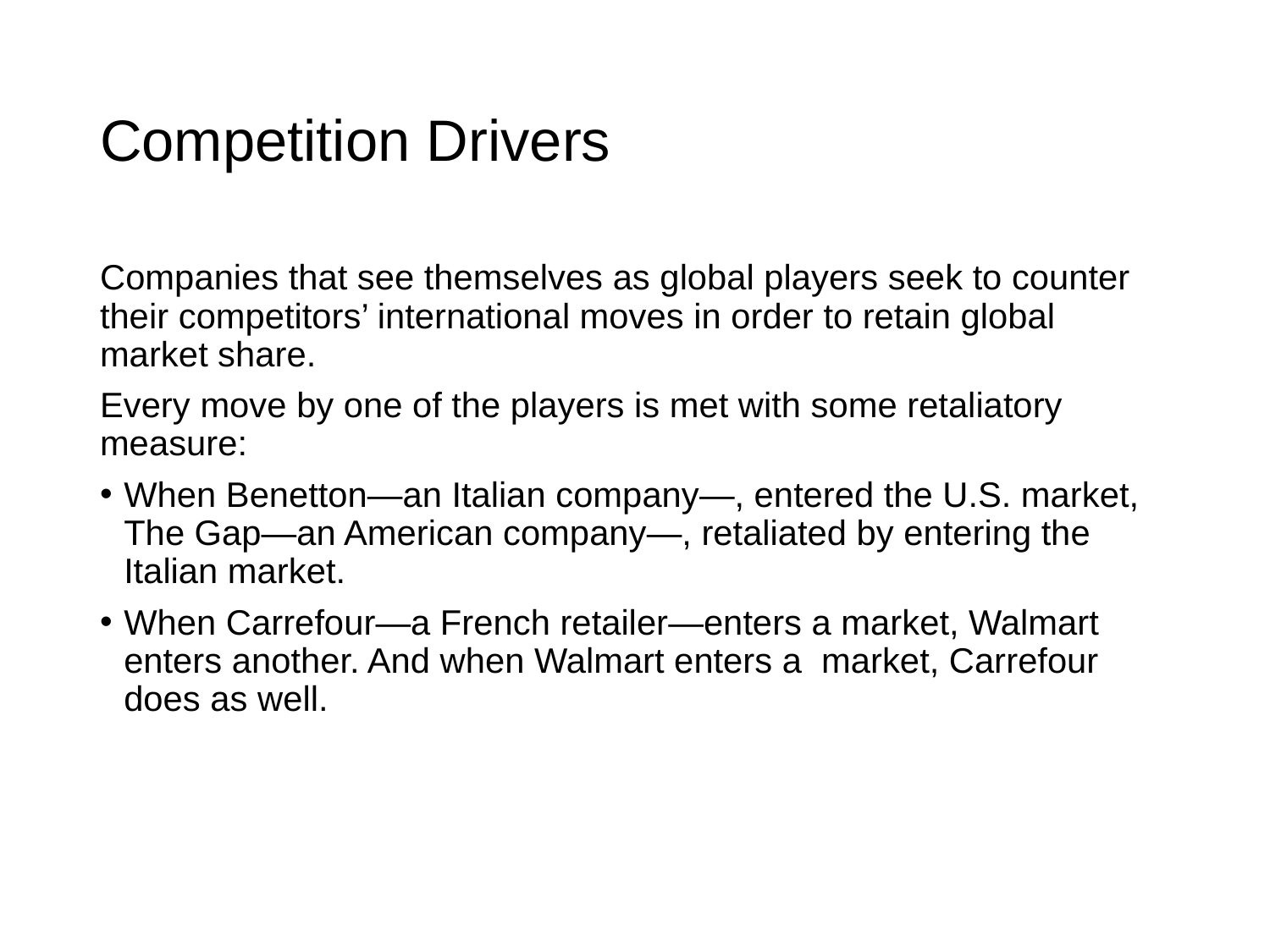

# Competition Drivers
Companies that see themselves as global players seek to counter their competitors’ international moves in order to retain global market share.
Every move by one of the players is met with some retaliatory measure:
When Benetton—an Italian company—, entered the U.S. market, The Gap—an American company—, retaliated by entering the Italian market.
When Carrefour—a French retailer—enters a market, Walmart enters another. And when Walmart enters a  market, Carrefour does as well.